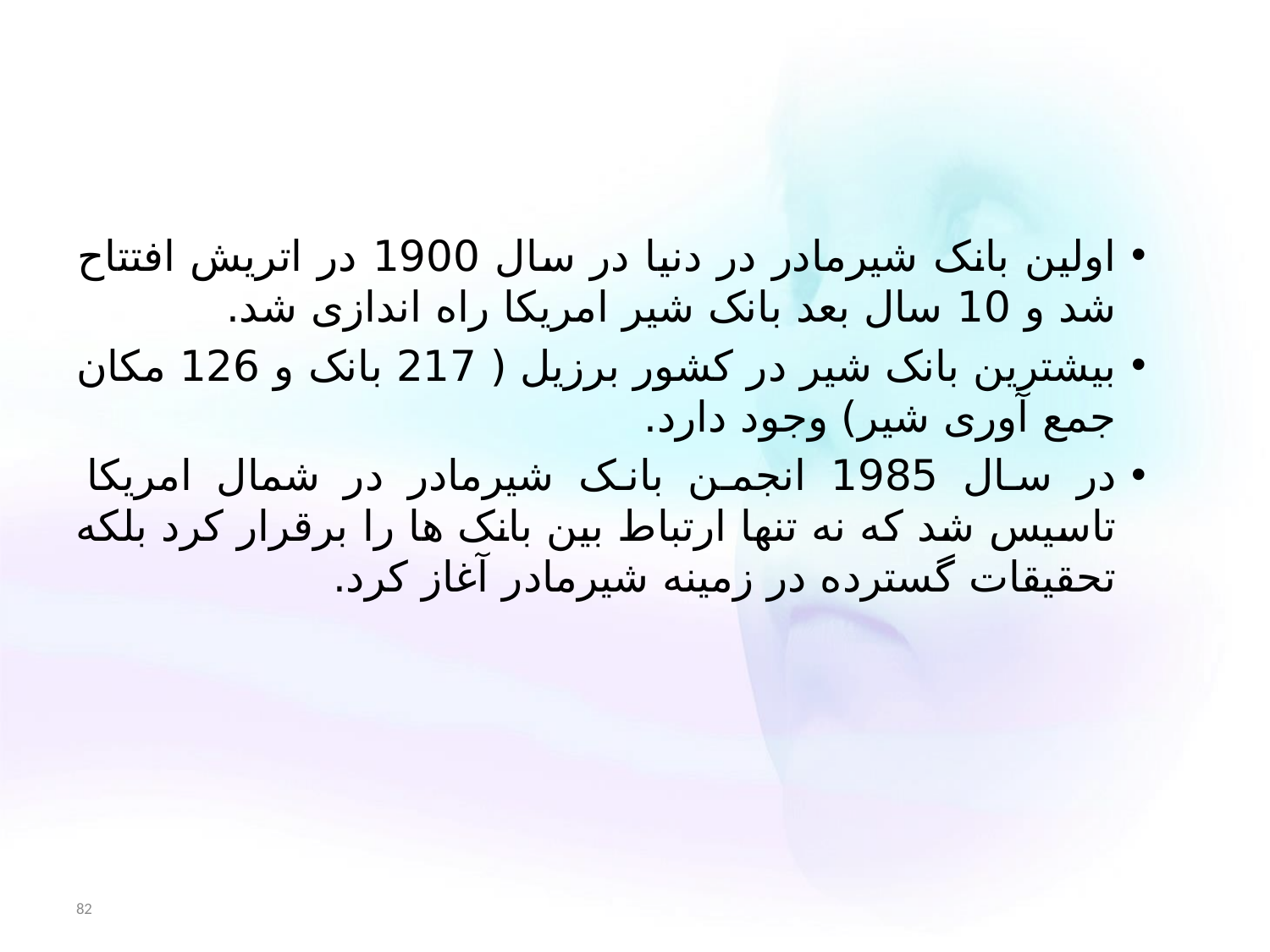

#
اولین بانک شیرمادر در دنیا در سال 1900 در اتریش افتتاح شد و 10 سال بعد بانک شیر امریکا راه اندازی شد.
بیشترین بانک شیر در کشور برزیل ( 217 بانک و 126 مکان جمع آوری شیر) وجود دارد.
در سال 1985 انجمن بانک شیرمادر در شمال امریکا تاسیس شد که نه تنها ارتباط بین بانک ها را برقرار کرد بلکه تحقیقات گسترده در زمینه شیرمادر آغاز کرد.

82